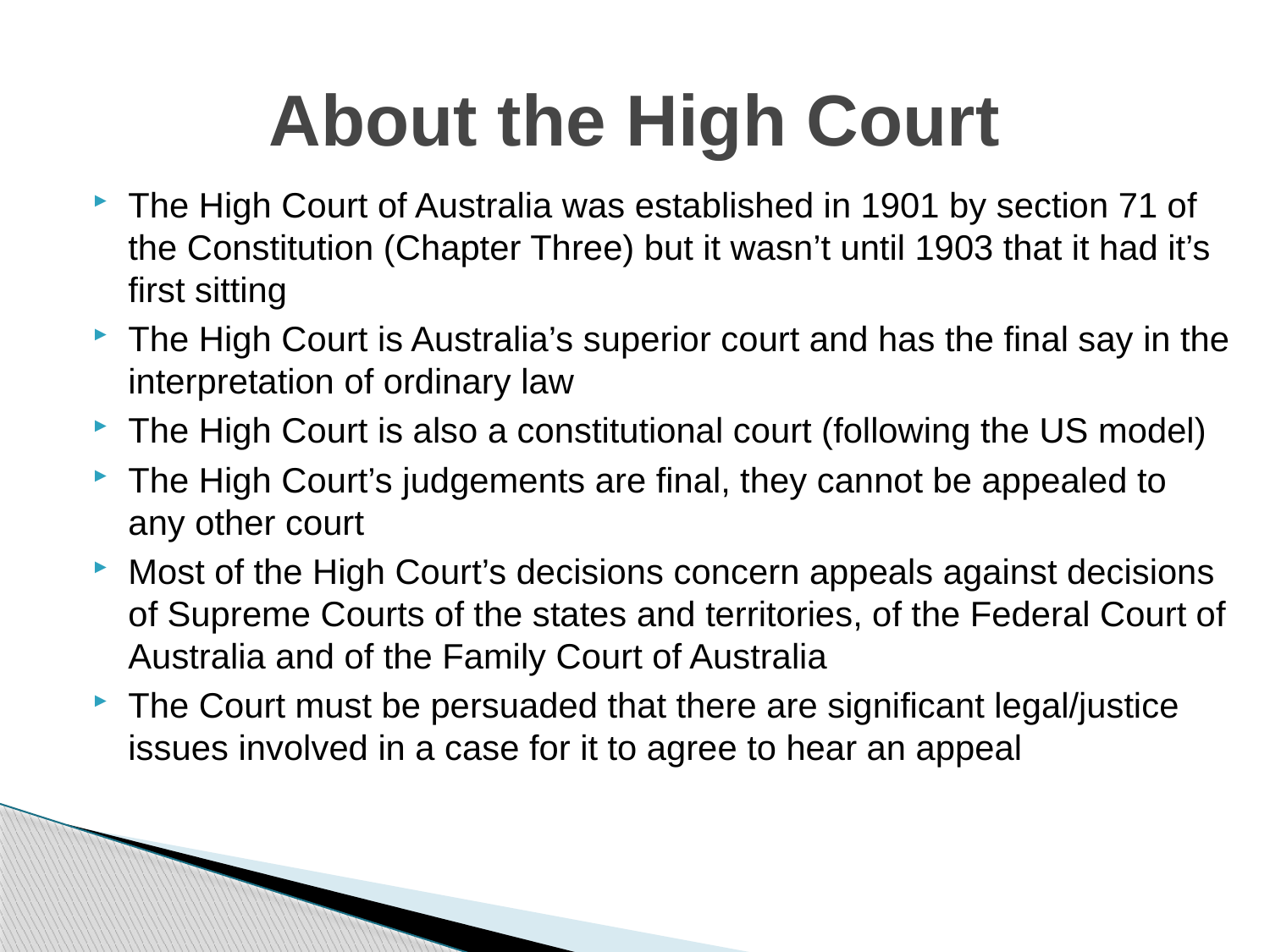

# About the High Court
The High Court of Australia was established in 1901 by section 71 of the Constitution (Chapter Three) but it wasn’t until 1903 that it had it’s first sitting
The High Court is Australia’s superior court and has the final say in the interpretation of ordinary law
The High Court is also a constitutional court (following the US model)
The High Court’s judgements are final, they cannot be appealed to any other court
Most of the High Court’s decisions concern appeals against decisions of Supreme Courts of the states and territories, of the Federal Court of Australia and of the Family Court of Australia
The Court must be persuaded that there are significant legal/justice issues involved in a case for it to agree to hear an appeal